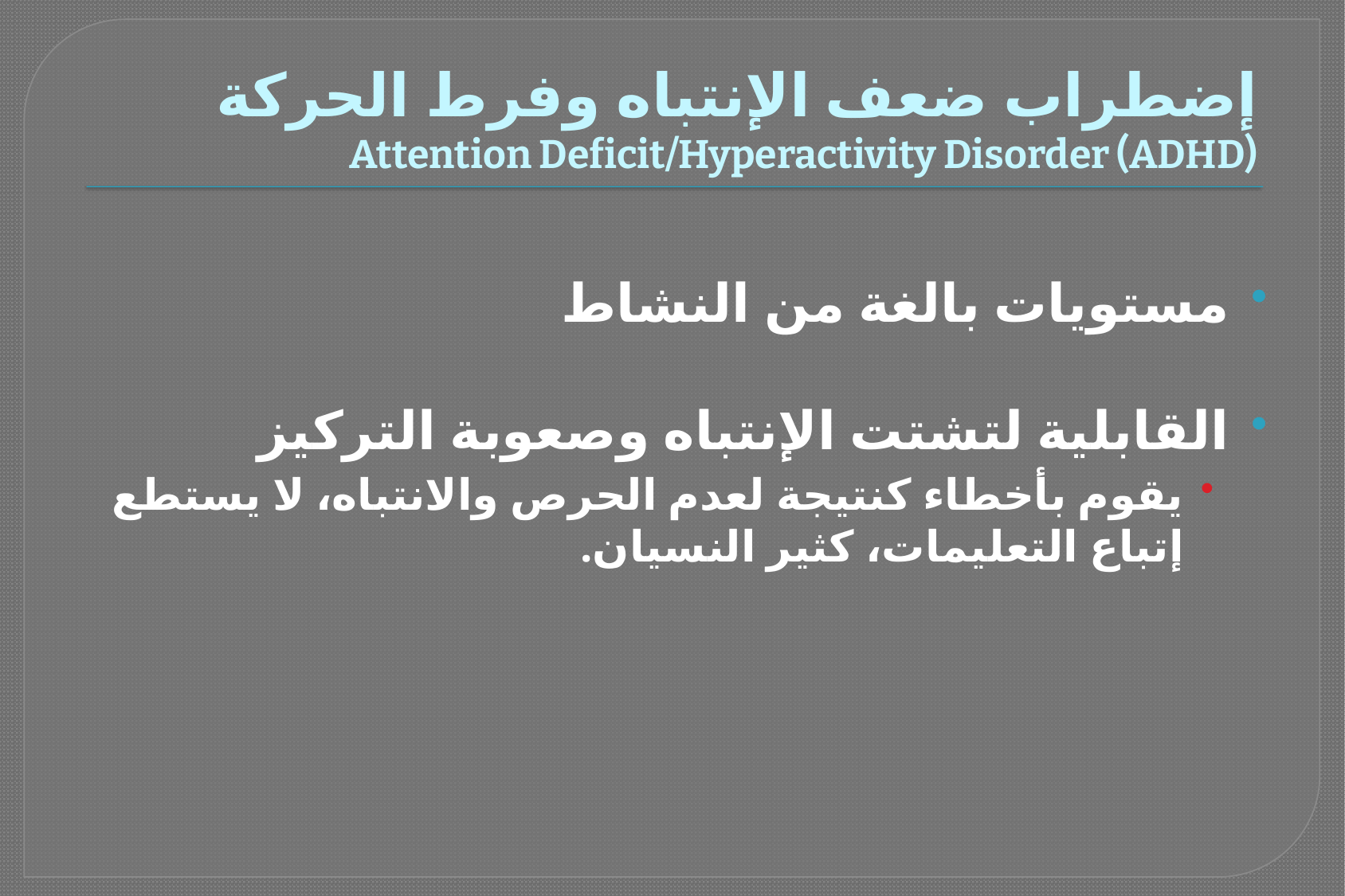

# إضطراب ضعف الإنتباه وفرط الحركة Attention Deficit/Hyperactivity Disorder (ADHD)

مستويات بالغة من النشاط

القابلية لتشتت الإنتباه وصعوبة التركيز
يقوم بأخطاء كنتيجة لعدم الحرص والانتباه، لا يستطع إتباع التعليمات، كثير النسيان.